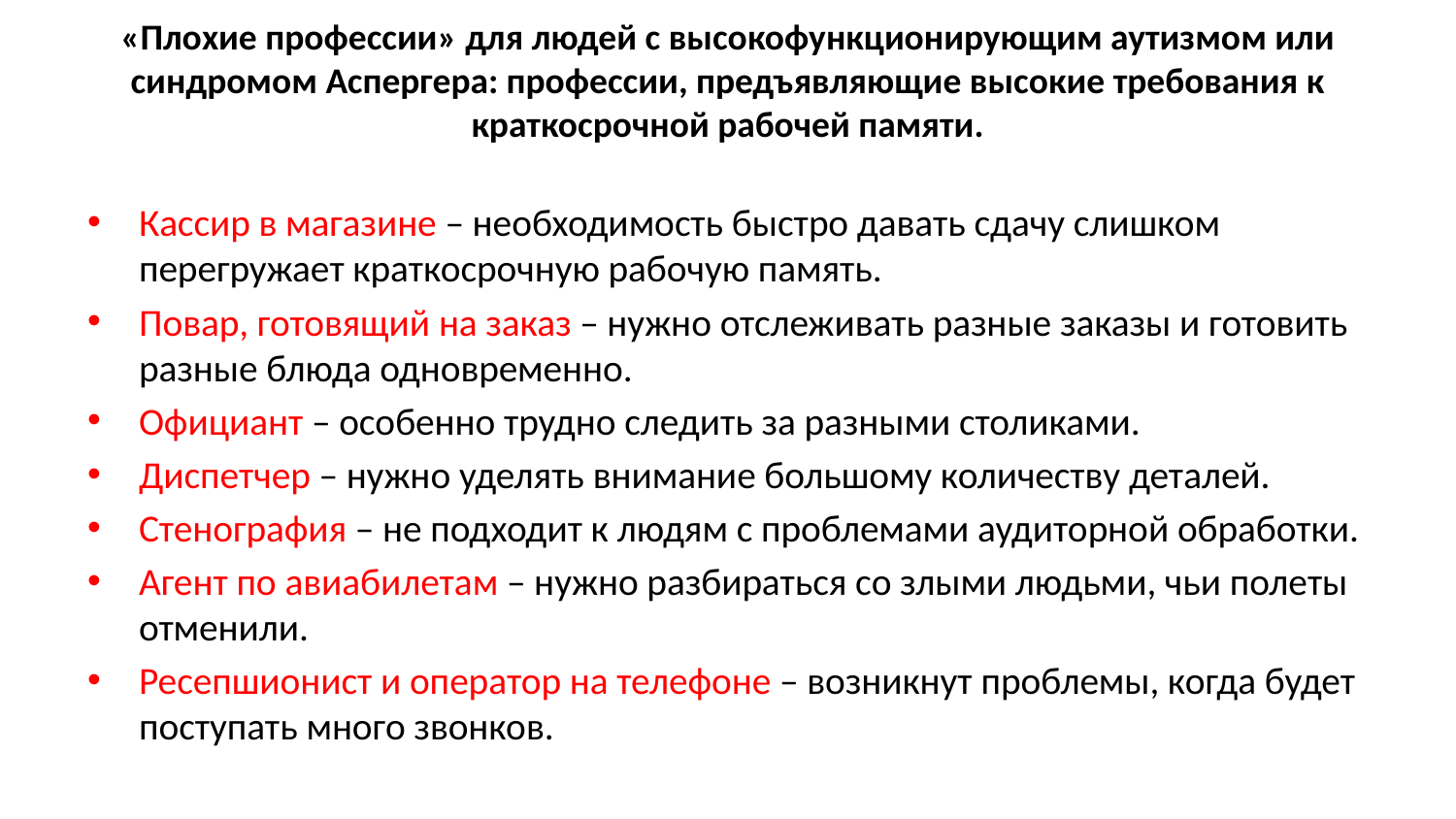

# «Плохие профессии» для людей с высокофункционирующим аутизмом или синдромом Аспергера: профессии, предъявляющие высокие требования к краткосрочной рабочей памяти.
Кассир в магазине – необходимость быстро давать сдачу слишком перегружает краткосрочную рабочую память.
Повар, готовящий на заказ – нужно отслеживать разные заказы и готовить разные блюда одновременно.
Официант – особенно трудно следить за разными столиками.
Диспетчер – нужно уделять внимание большому количеству деталей.
Стенография – не подходит к людям с проблемами аудиторной обработки.
Агент по авиабилетам – нужно разбираться со злыми людьми, чьи полеты отменили.
Ресепшионист и оператор на телефоне – возникнут проблемы, когда будет поступать много звонков.